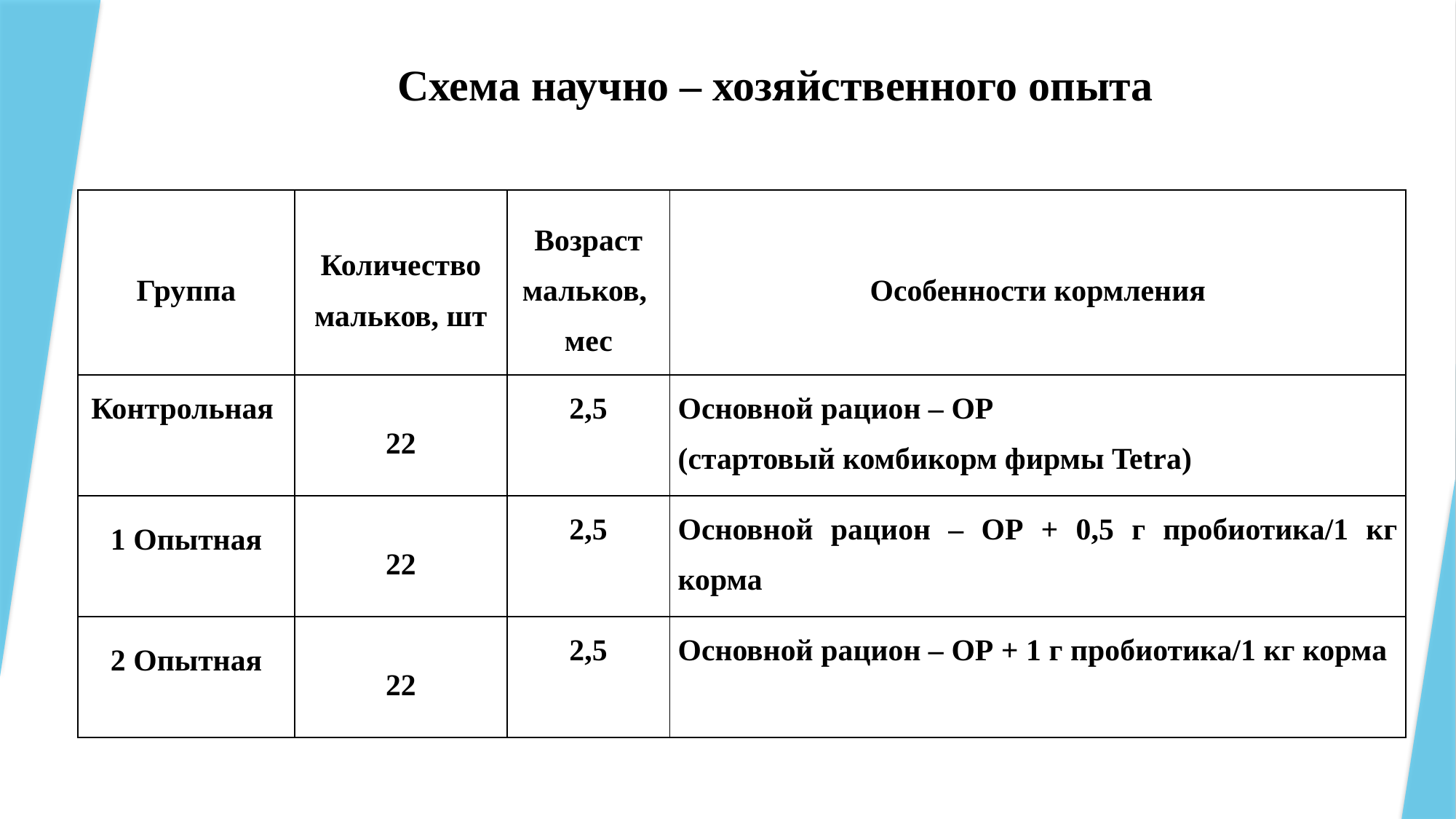

# Схема научно – хозяйственного опыта
| Группа | Количество мальков, шт | Возраст мальков, мес | Особенности кормления |
| --- | --- | --- | --- |
| Контрольная | 22 | 2,5 | Основной рацион – ОР (стартовый комбикорм фирмы Tetra) |
| 1 Опытная | 22 | 2,5 | Основной рацион – ОР + 0,5 г пробиотика/1 кг корма |
| 2 Опытная | 22 | 2,5 | Основной рацион – ОР + 1 г пробиотика/1 кг корма |